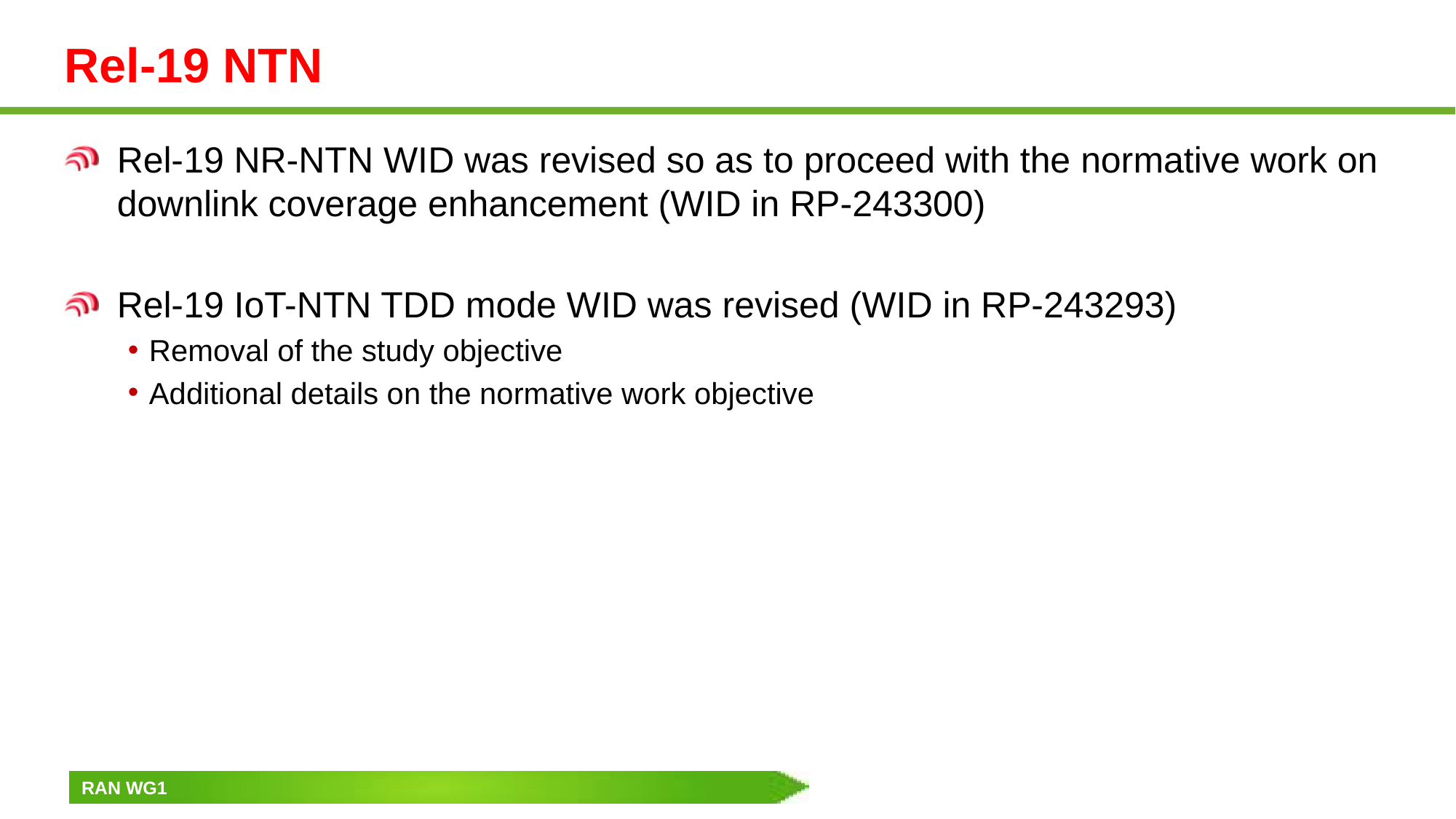

# Rel-19 NTN
Rel-19 NR-NTN WID was revised so as to proceed with the normative work on downlink coverage enhancement (WID in RP-243300)

Rel-19 IoT-NTN TDD mode WID was revised (WID in RP-243293)
Removal of the study objective
Additional details on the normative work objective